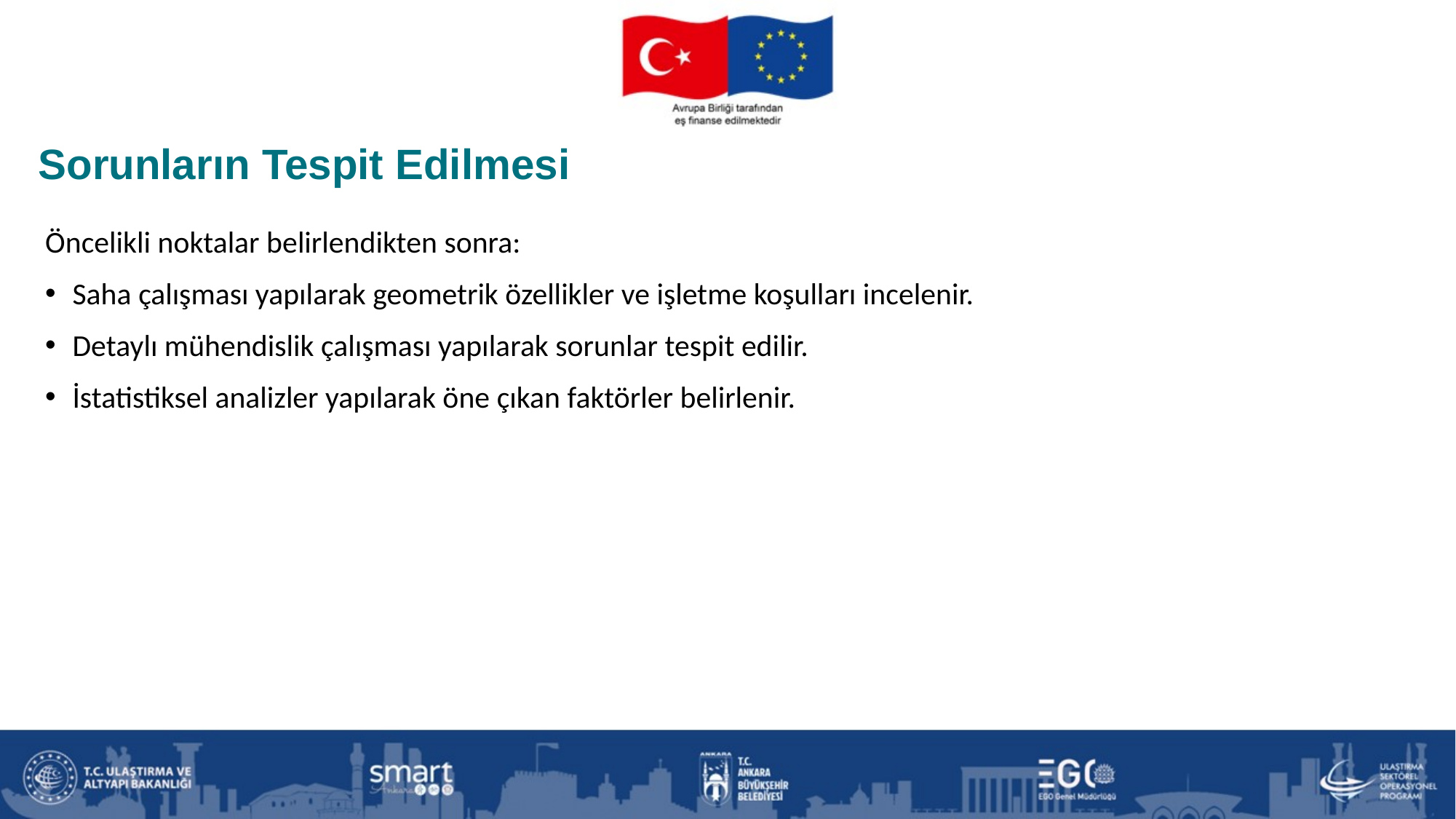

Sorunların Tespit Edilmesi
Öncelikli noktalar belirlendikten sonra:
Saha çalışması yapılarak geometrik özellikler ve işletme koşulları incelenir.
Detaylı mühendislik çalışması yapılarak sorunlar tespit edilir.
İstatistiksel analizler yapılarak öne çıkan faktörler belirlenir.